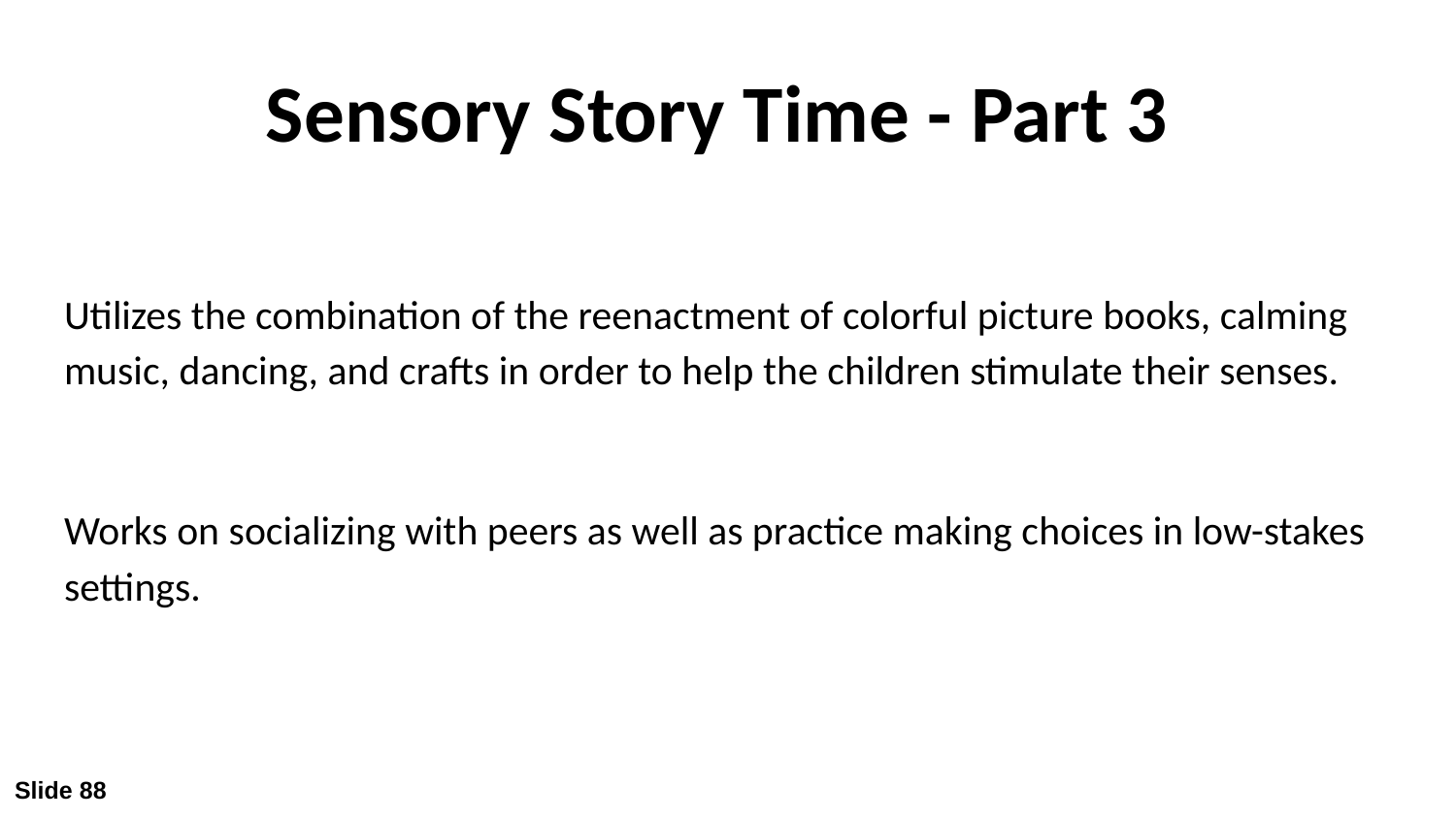

# Sensory Story Time - Part 3
Utilizes the combination of the reenactment of colorful picture books, calming music, dancing, and crafts in order to help the children stimulate their senses.

Works on socializing with peers as well as practice making choices in low-stakes settings.
Slide 88